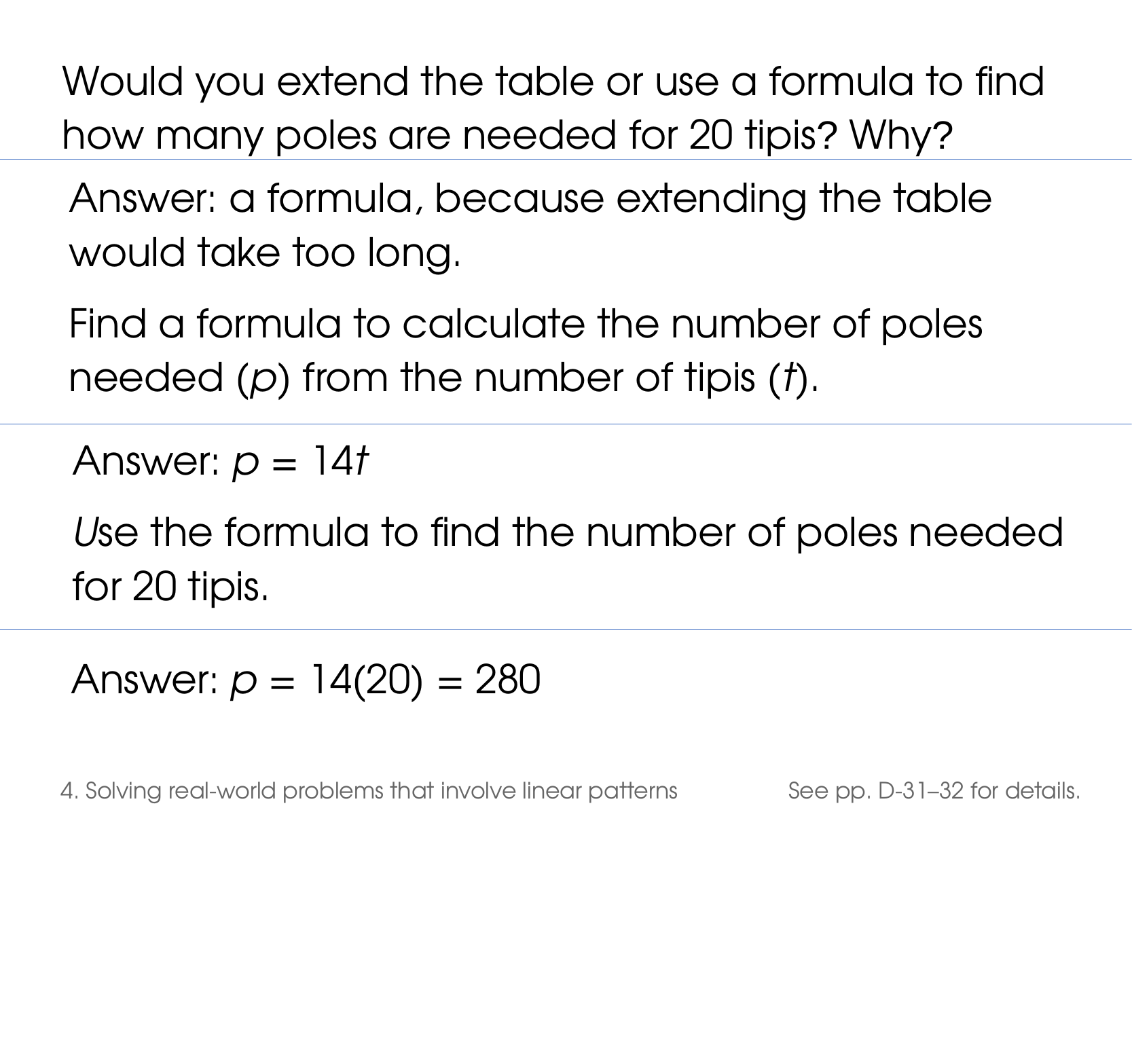

Would you extend the table or use a formula to find how many poles are needed for 20 tipis? Why?
Answer: a formula, because extending the table would take too long.
Find a formula to calculate the number of poles needed (p) from the number of tipis (t).
Answer: p = 14t
Use the formula to find the number of poles needed for 20 tipis.
Answer: p = 14(20) = 280
4. Solving real-world problems that involve linear patterns
See pp. D-31–32 for details.